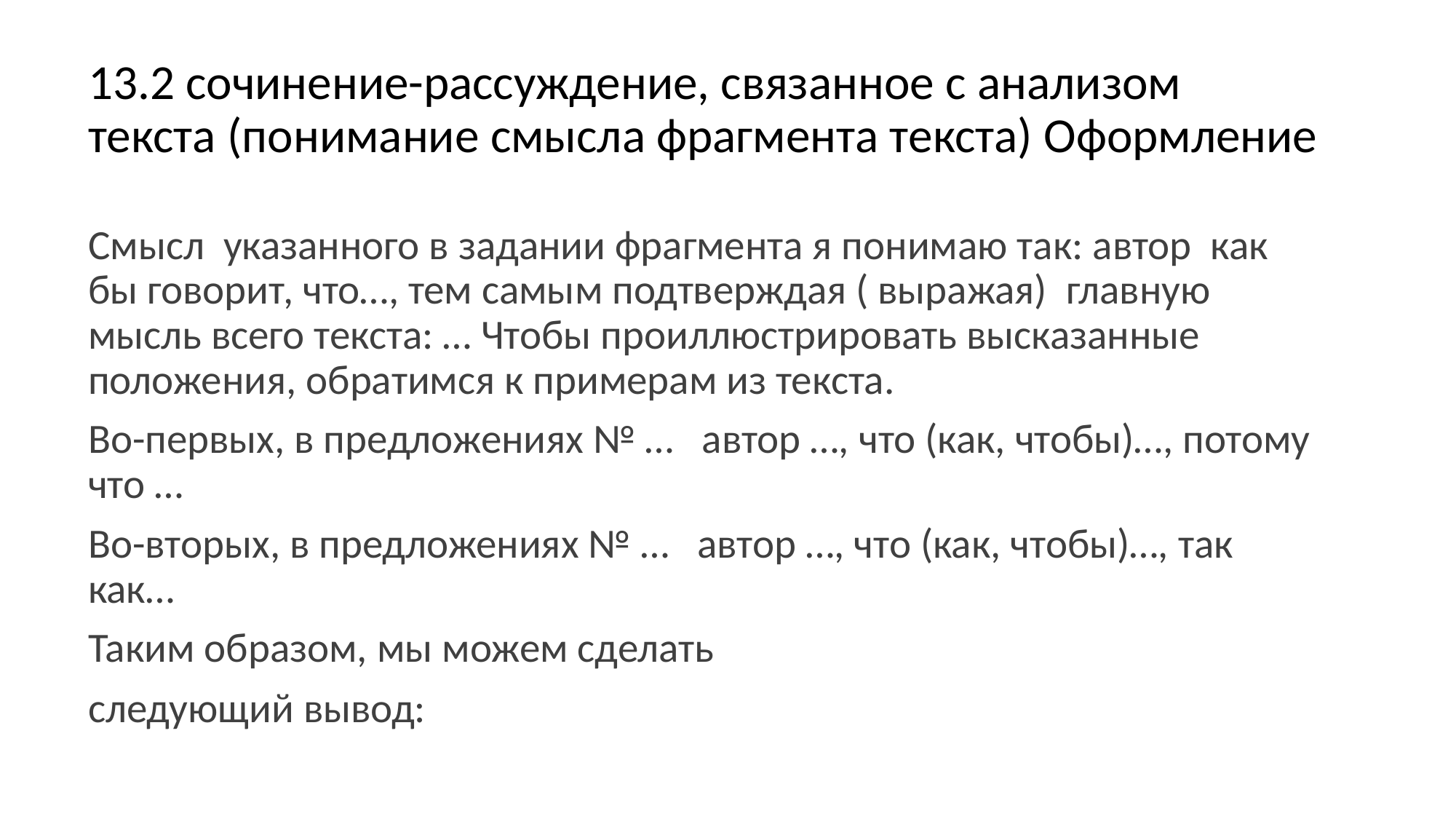

# 13.2 сочинение-рассуждение, связанное с анализом текста (понимание смысла фрагмента текста) Оформление
Смысл  указанного в задании фрагмента я понимаю так: автор  как бы говорит, что…, тем самым подтверждая ( выражая)  главную мысль всего текста: … Чтобы проиллюстрировать высказанные положения, обратимся к примерам из текста.
Во-первых, в предложениях № …   автор …, что (как, чтобы)…, потому что …
Во-вторых, в предложениях № …   автор …, что (как, чтобы)…, так как…
Таким образом, мы можем сделать
следующий вывод: